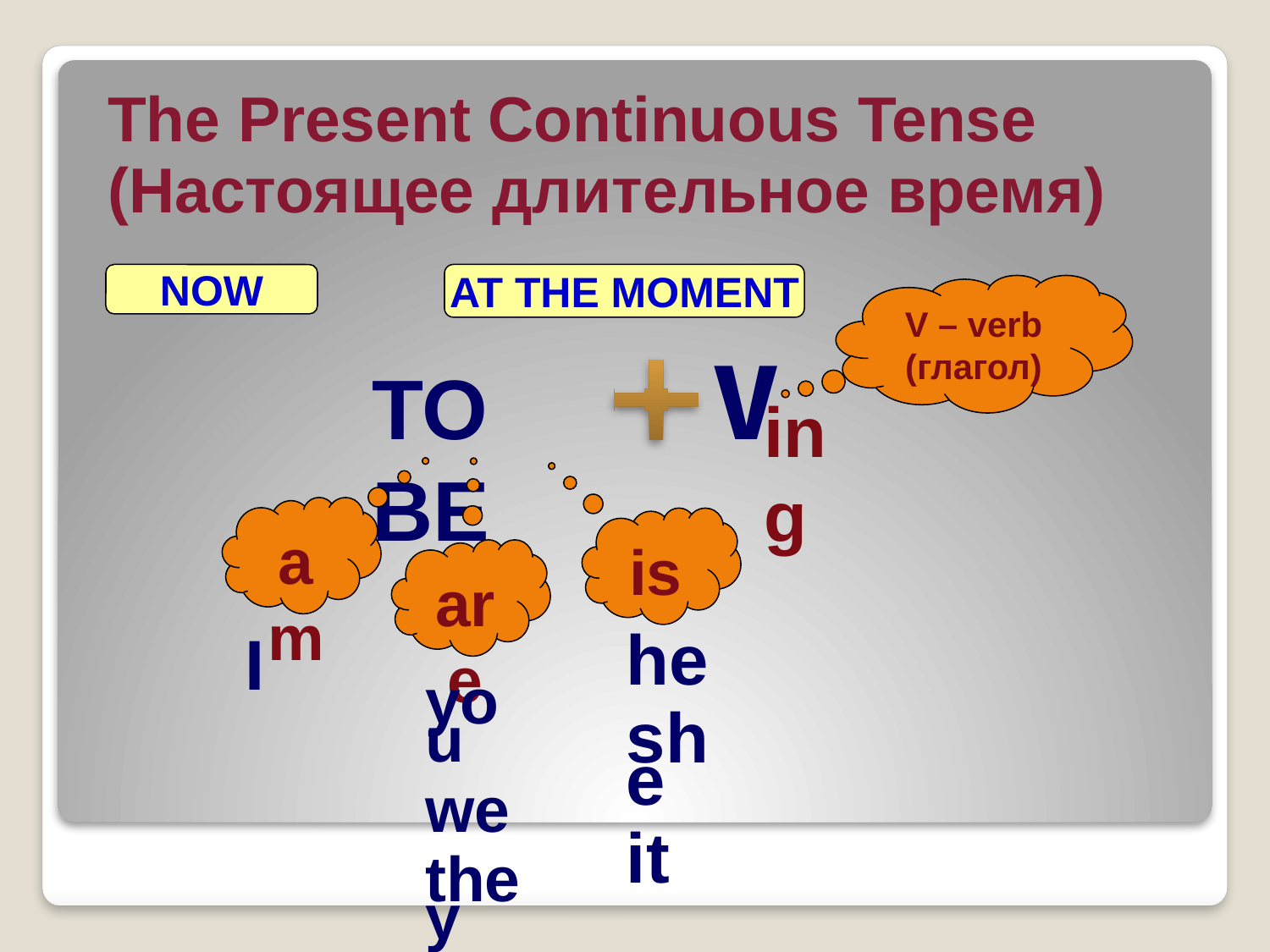

# The Present Continuous Tense (Настоящее длительное время)

NOW
AT THE MOMENT
V – verb (глагол)
V
TO BE

ing
am
is
are
I
he
she
it
you
we
they